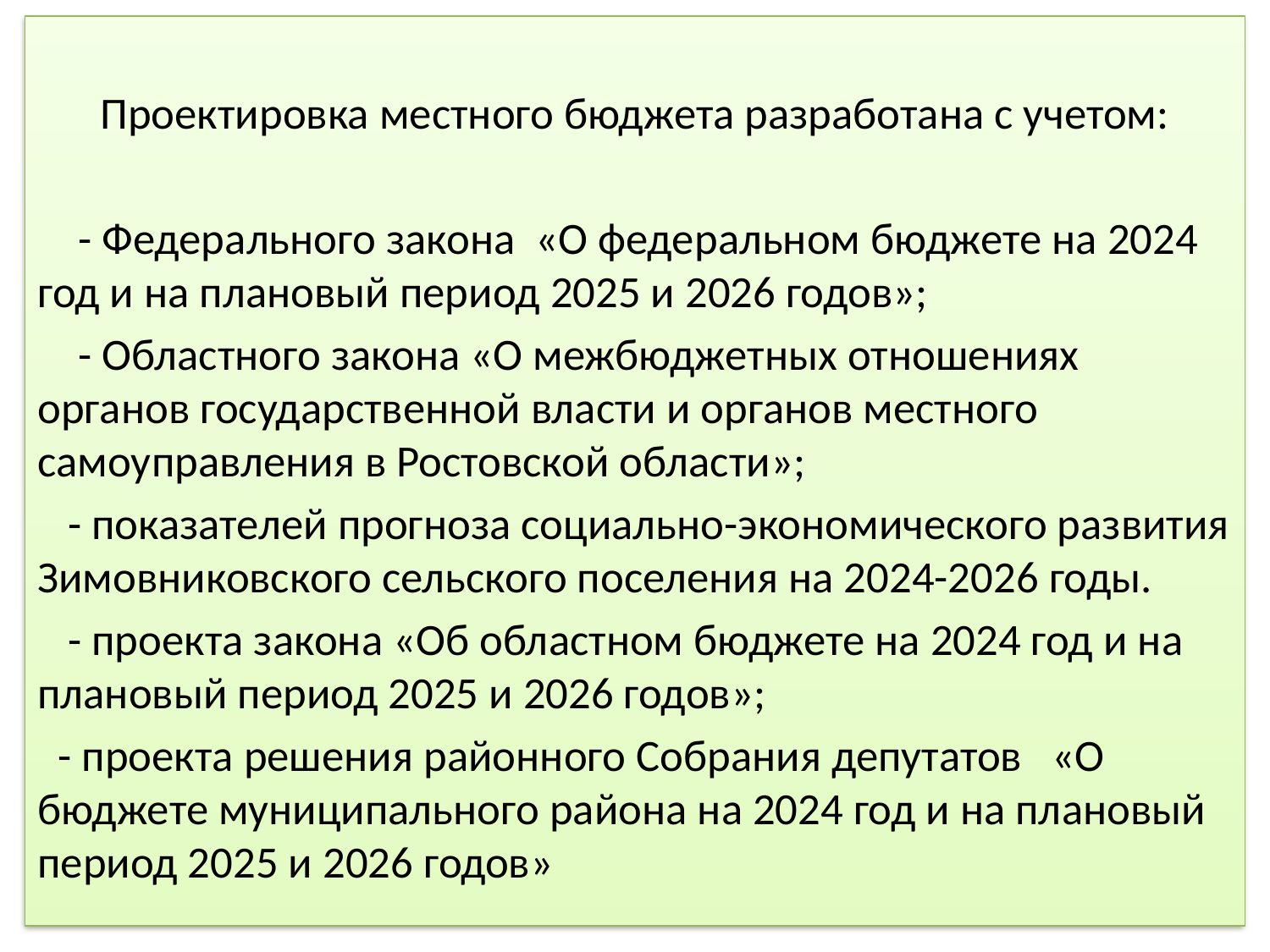

Проектировка местного бюджета разработана с учетом:

    - Федерального закона  «О федеральном бюджете на 2024 год и на плановый период 2025 и 2026 годов»;
    - Областного закона «О межбюджетных отношениях органов государственной власти и органов местного самоуправления в Ростовской области»;
   - показателей прогноза социально-экономического развития Зимовниковского сельского поселения на 2024-2026 годы.
   - проекта закона «Об областном бюджете на 2024 год и на плановый период 2025 и 2026 годов»;
  - проекта решения районного Собрания депутатов   «О бюджете муниципального района на 2024 год и на плановый период 2025 и 2026 годов»